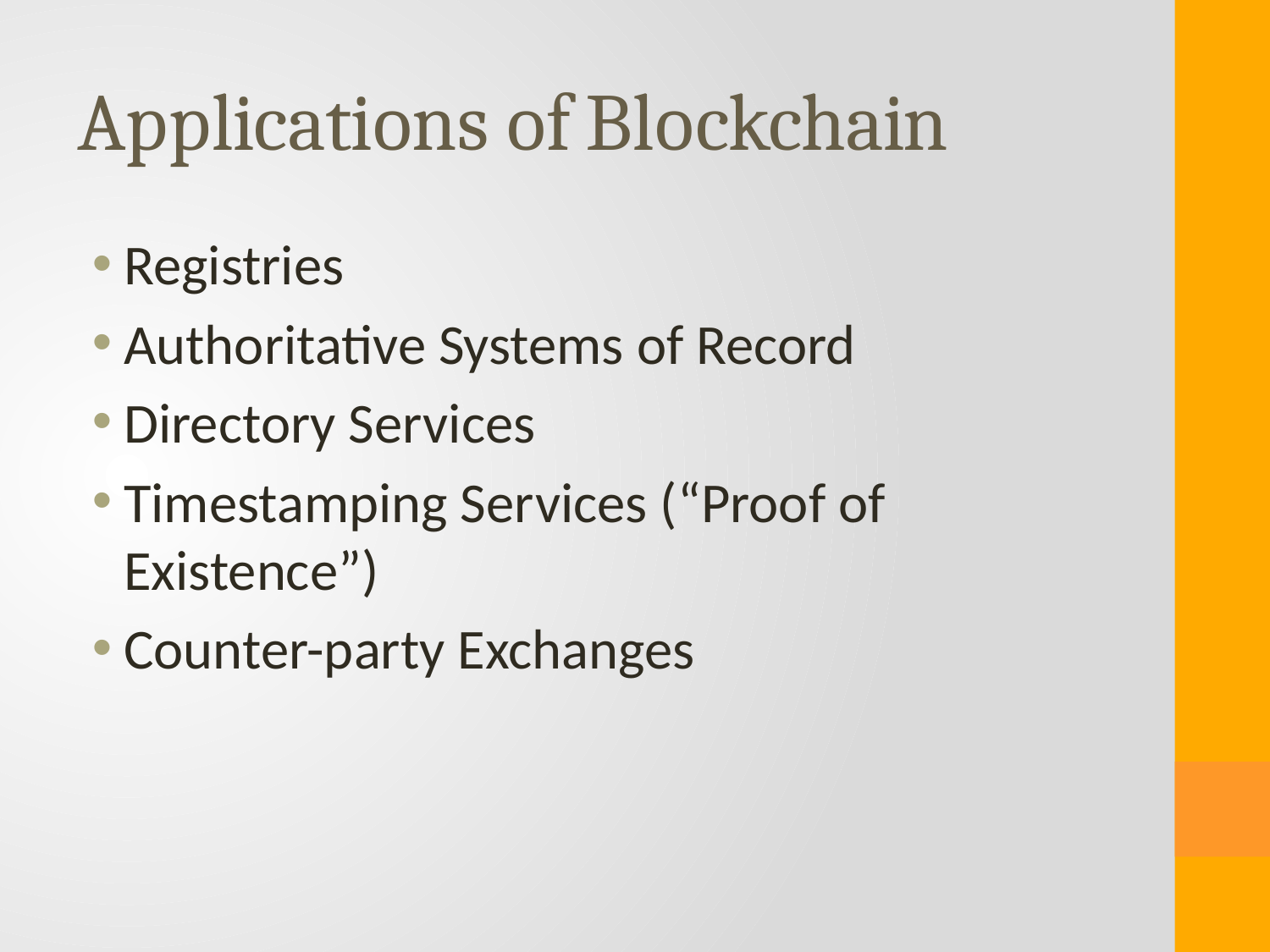

# Applications of Blockchain
Registries
Authoritative Systems of Record
Directory Services
Timestamping Services (“Proof of Existence”)
Counter-party Exchanges